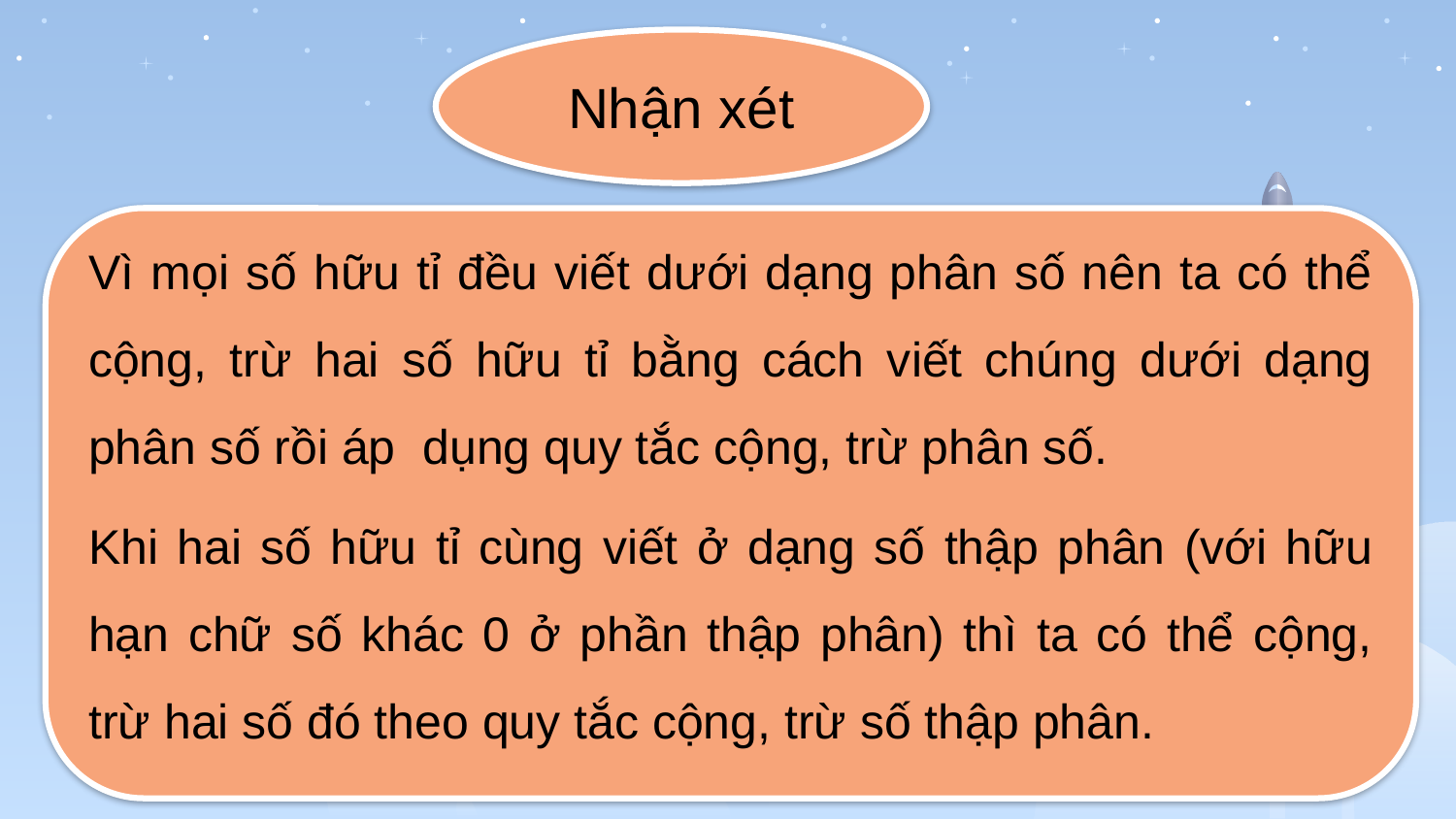

Nhận xét
Vì mọi số hữu tỉ đều viết dưới dạng phân số nên ta có thể cộng, trừ hai số hữu tỉ bằng cách viết chúng dưới dạng phân số rồi áp  dụng quy tắc cộng, trừ phân số.
Khi hai số hữu tỉ cùng viết ở dạng số thập phân (với hữu hạn chữ số khác 0 ở phần thập phân) thì ta có thể cộng, trừ hai số đó theo quy tắc cộng, trừ số thập phân.